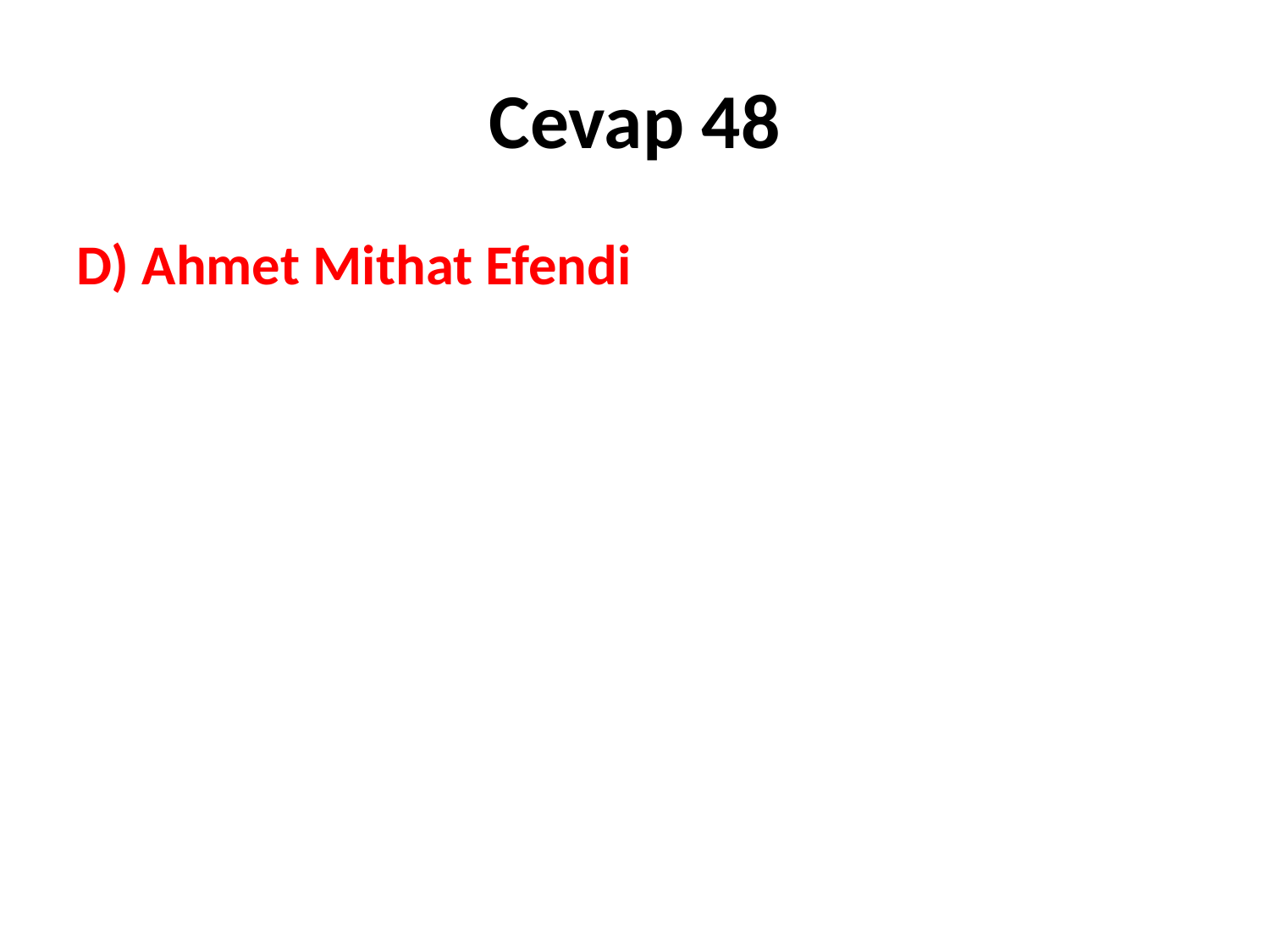

# Cevap 48
D) Ahmet Mithat Efendi